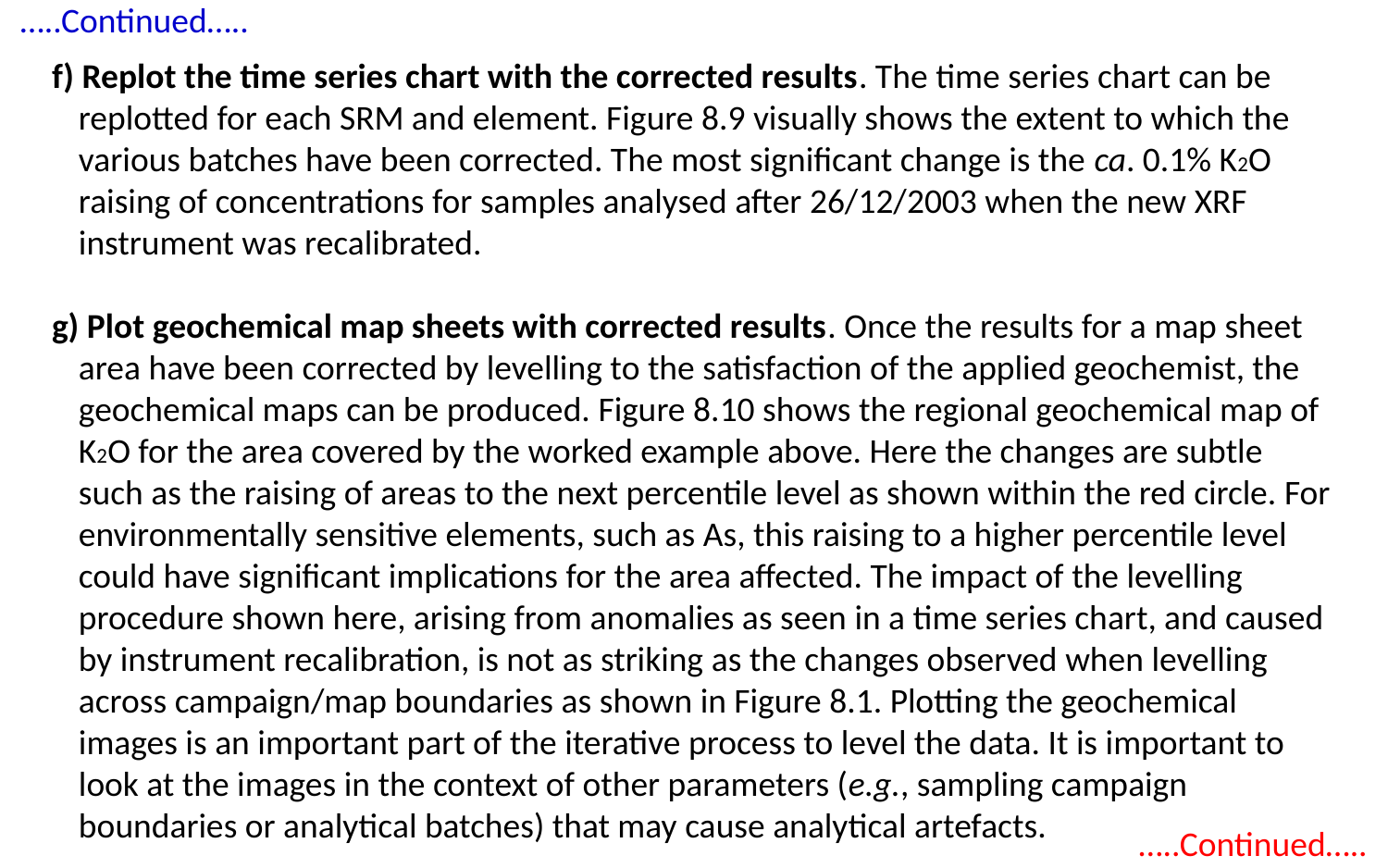

…..Continued…..
f) Replot the time series chart with the corrected results. The time series chart can be replotted for each SRM and element. Figure 8.9 visually shows the extent to which the various batches have been corrected. The most significant change is the ca. 0.1% K2O raising of concentrations for samples analysed after 26/12/2003 when the new XRF instrument was recalibrated.

g) Plot geochemical map sheets with corrected results. Once the results for a map sheet area have been corrected by levelling to the satisfaction of the applied geochemist, the geochemical maps can be produced. Figure 8.10 shows the regional geochemical map of K2O for the area covered by the worked example above. Here the changes are subtle such as the raising of areas to the next percentile level as shown within the red circle. For environmentally sensitive elements, such as As, this raising to a higher percentile level could have significant implications for the area affected. The impact of the levelling procedure shown here, arising from anomalies as seen in a time series chart, and caused by instrument recalibration, is not as striking as the changes observed when levelling across campaign/map boundaries as shown in Figure 8.1. Plotting the geochemical images is an important part of the iterative process to level the data. It is important to look at the images in the context of other parameters (e.g., sampling campaign boundaries or analytical batches) that may cause analytical artefacts.
…..Continued…..